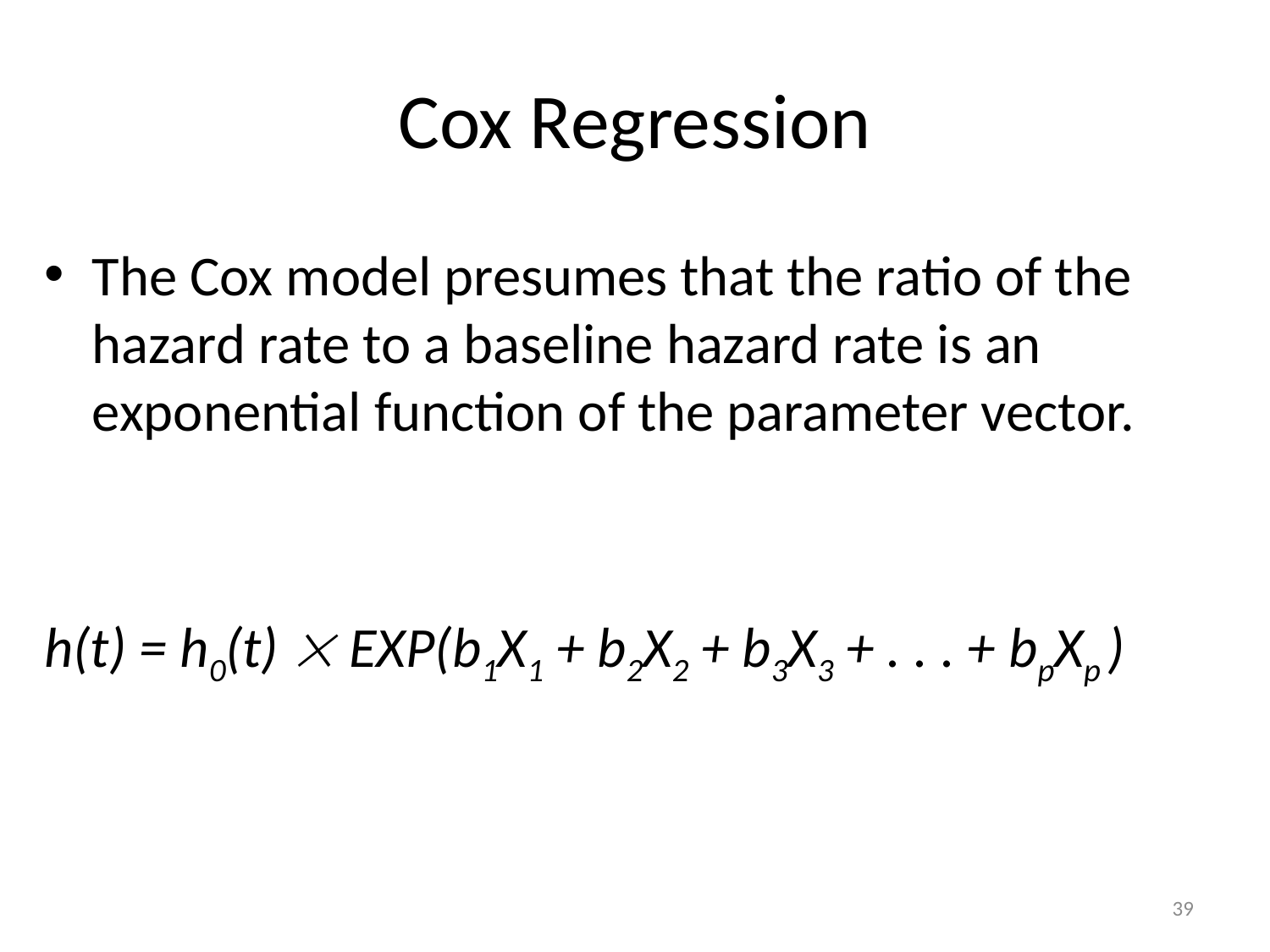

# Cox Regression
The Cox model presumes that the ratio of the hazard rate to a baseline hazard rate is an exponential function of the parameter vector.

h(t) = h0(t) × EXP(b1X1 + b2X2 + b3X3 + . . . + bpXp )

39